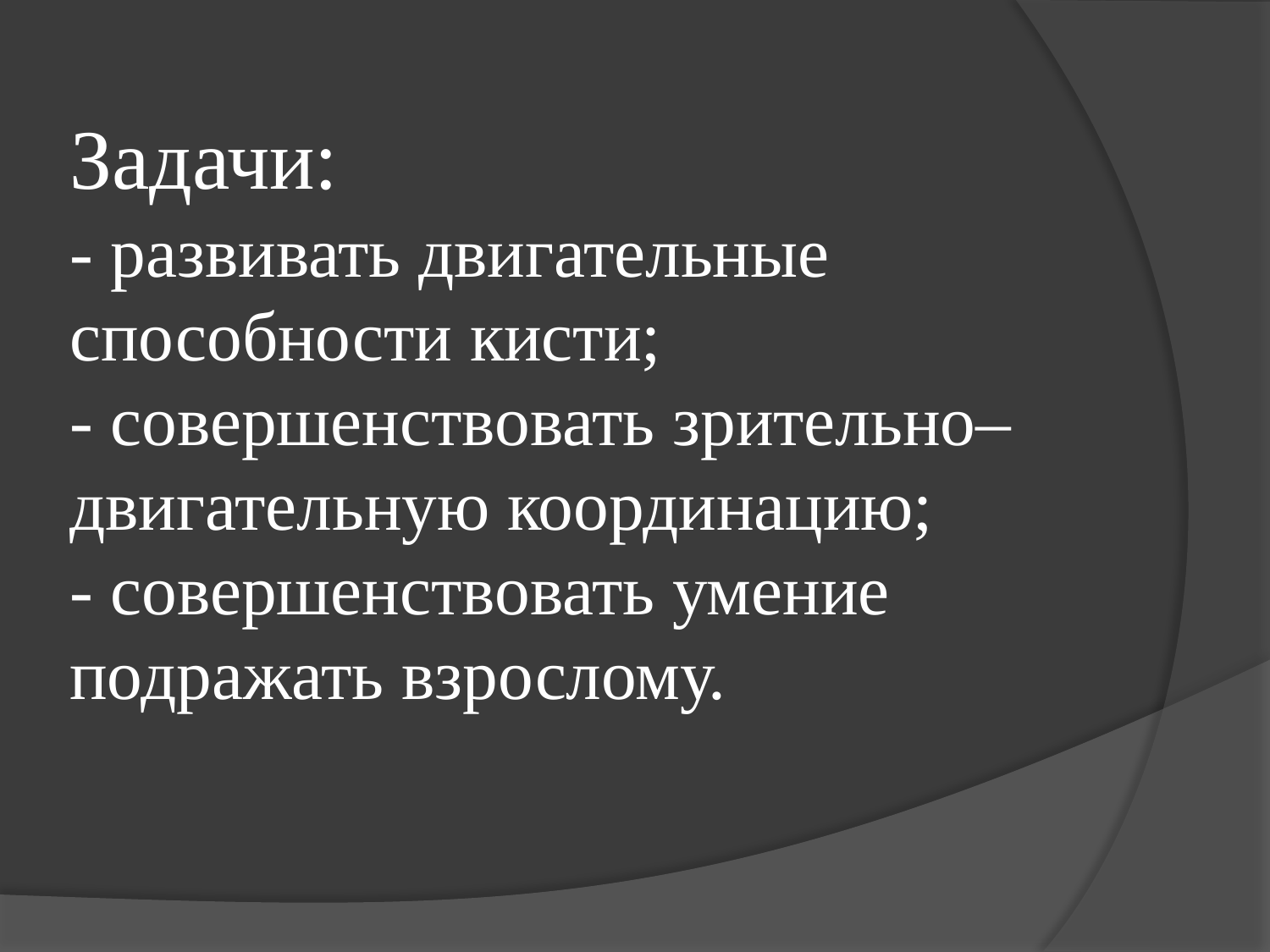

# Задачи: - развивать двигательные способности кисти; - совершенствовать зрительно–двигательную координацию; - совершенствовать умение подражать взрослому.